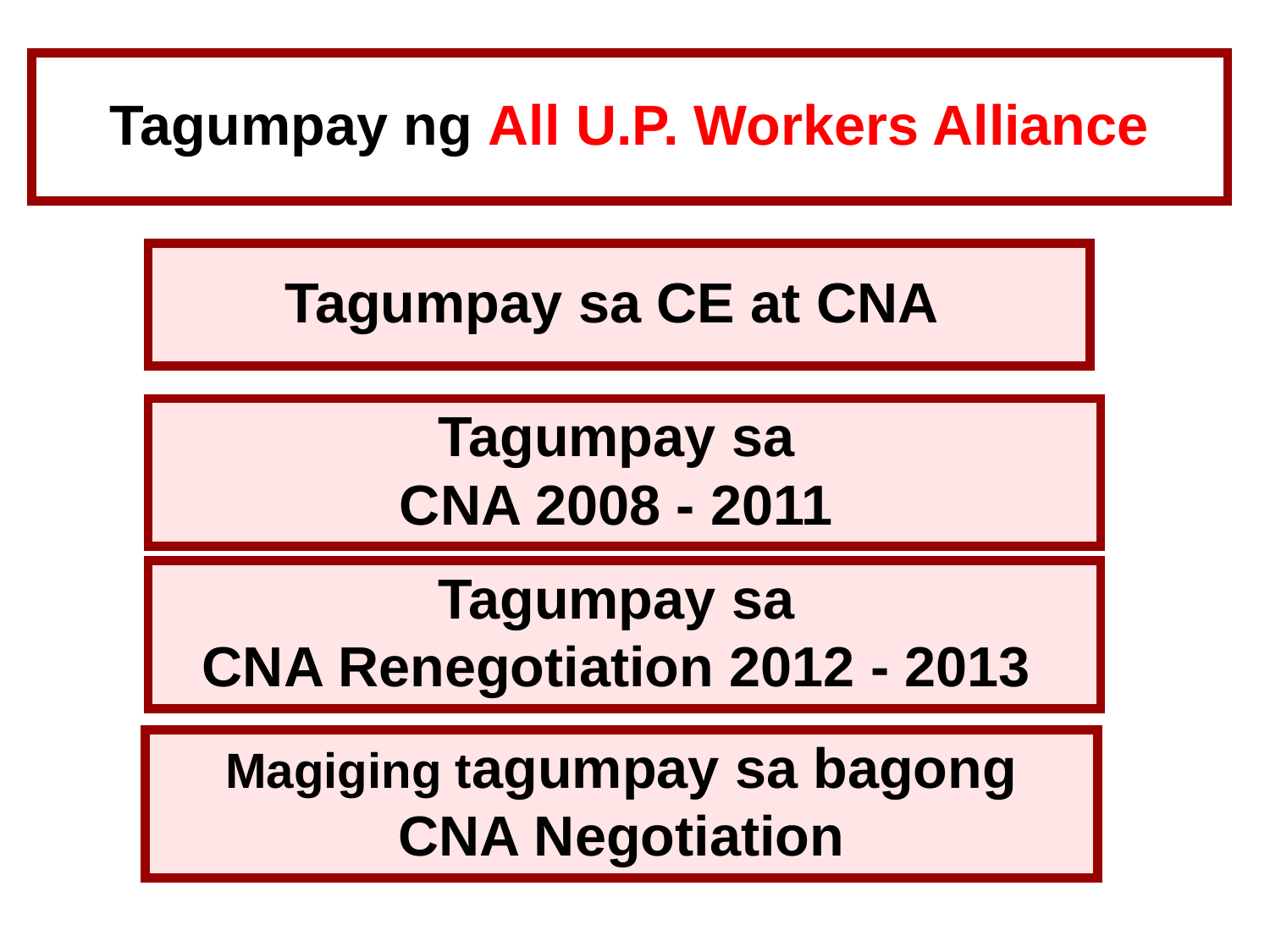

Tagumpay ng All U.P. Workers Alliance
# Tagumpay sa CE at CNA
Tagumpay sa
CNA 2008 - 2011
Tagumpay sa
CNA Renegotiation 2012 - 2013
Magiging tagumpay sa bagong
CNA Negotiation